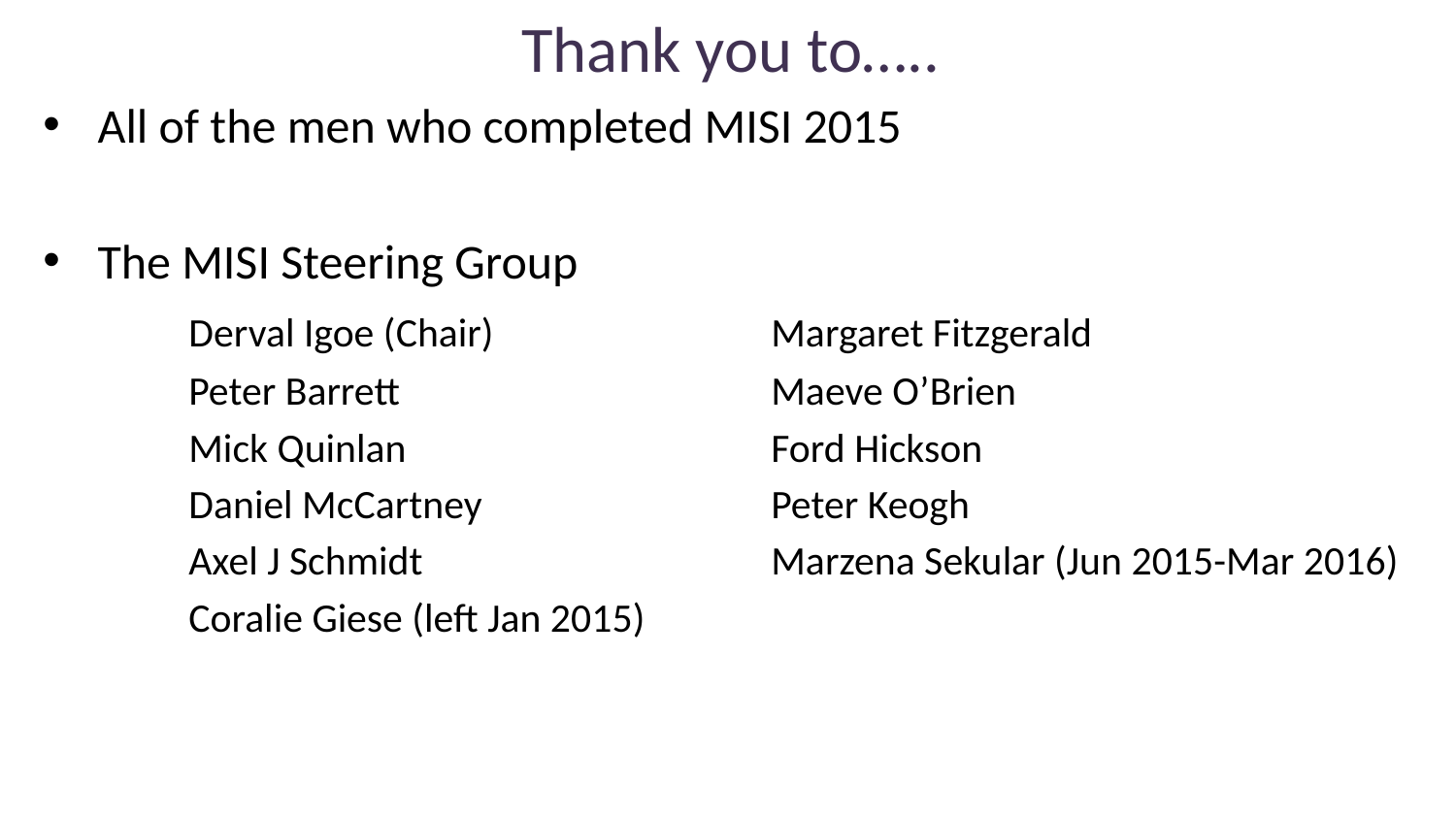

Thank you to…..
All of the men who completed MISI 2015

The MISI Steering Group
	Derval Igoe (Chair) 		Margaret Fitzgerald
	Peter Barrett			Maeve O’Brien
	Mick Quinlan			Ford Hickson
	Daniel McCartney		Peter Keogh
	Axel J Schmidt			Marzena Sekular (Jun 2015-Mar 2016)
	Coralie Giese (left Jan 2015)